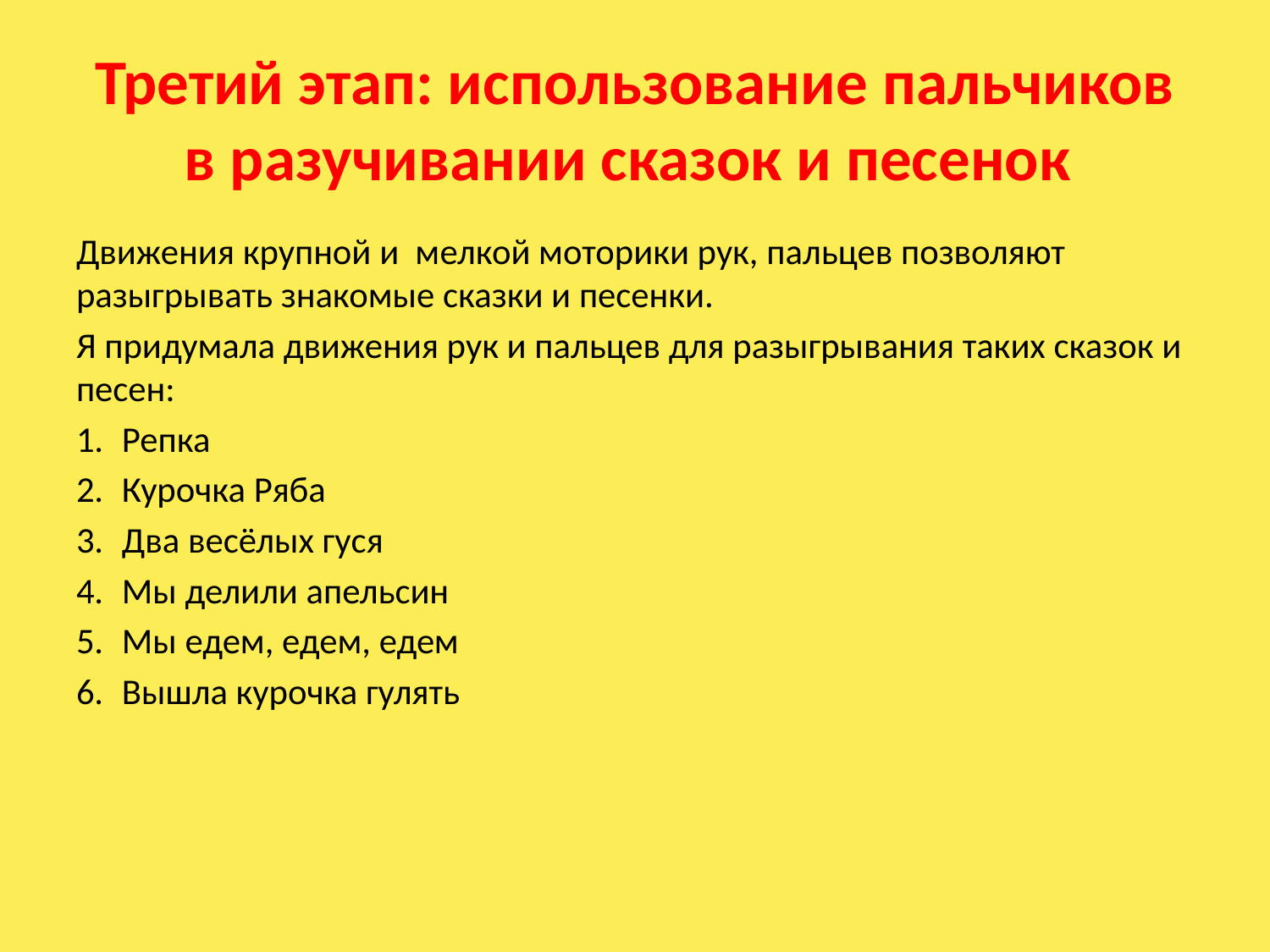

# Третий этап: использование пальчиков в разучивании сказок и песенок
Движения крупной и  мелкой моторики рук, пальцев позволяют разыгрывать знакомые сказки и песенки.
Я придумала движения рук и пальцев для разыгрывания таких сказок и песен:
Репка
Курочка Ряба
Два весёлых гуся
Мы делили апельсин
Мы едем, едем, едем
Вышла курочка гулять